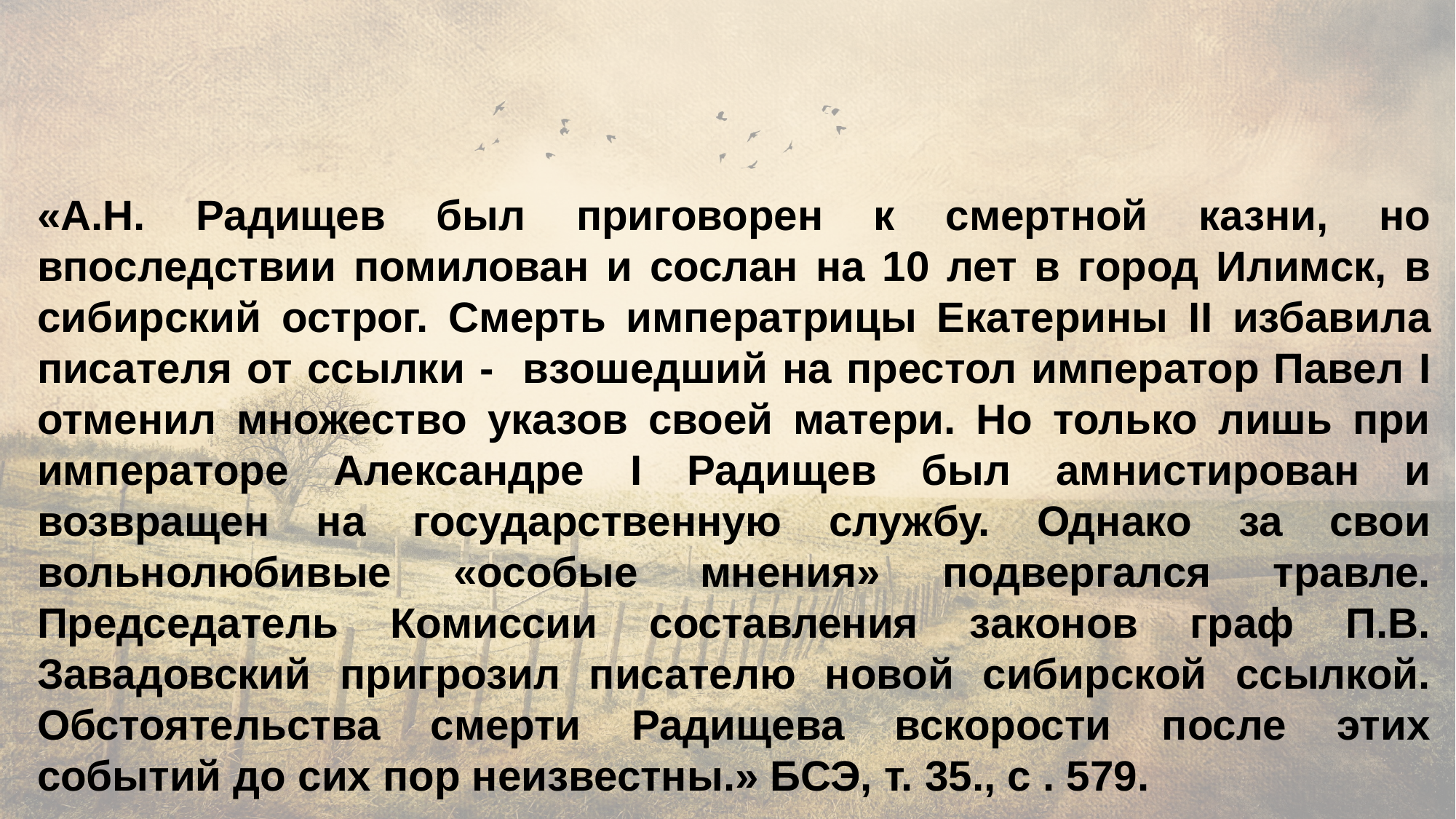

«А.Н. Радищев был приговорен к смертной казни, но впоследствии помилован и сослан на 10 лет в город Илимск, в сибирский острог. Смерть императрицы Екатерины II избавила писателя от ссылки -  взошедший на престол император Павел I отменил множество указов своей матери. Но только лишь при императоре Александре I Радищев был амнистирован и возвращен на государственную службу. Однако за свои вольнолюбивые «особые мнения» подвергался травле. Председатель Комиссии составления законов граф П.В. Завадовский пригрозил писателю новой сибирской ссылкой. Обстоятельства смерти Радищева вскорости после этих событий до сих пор неизвестны.» БСЭ, т. 35., с . 579.